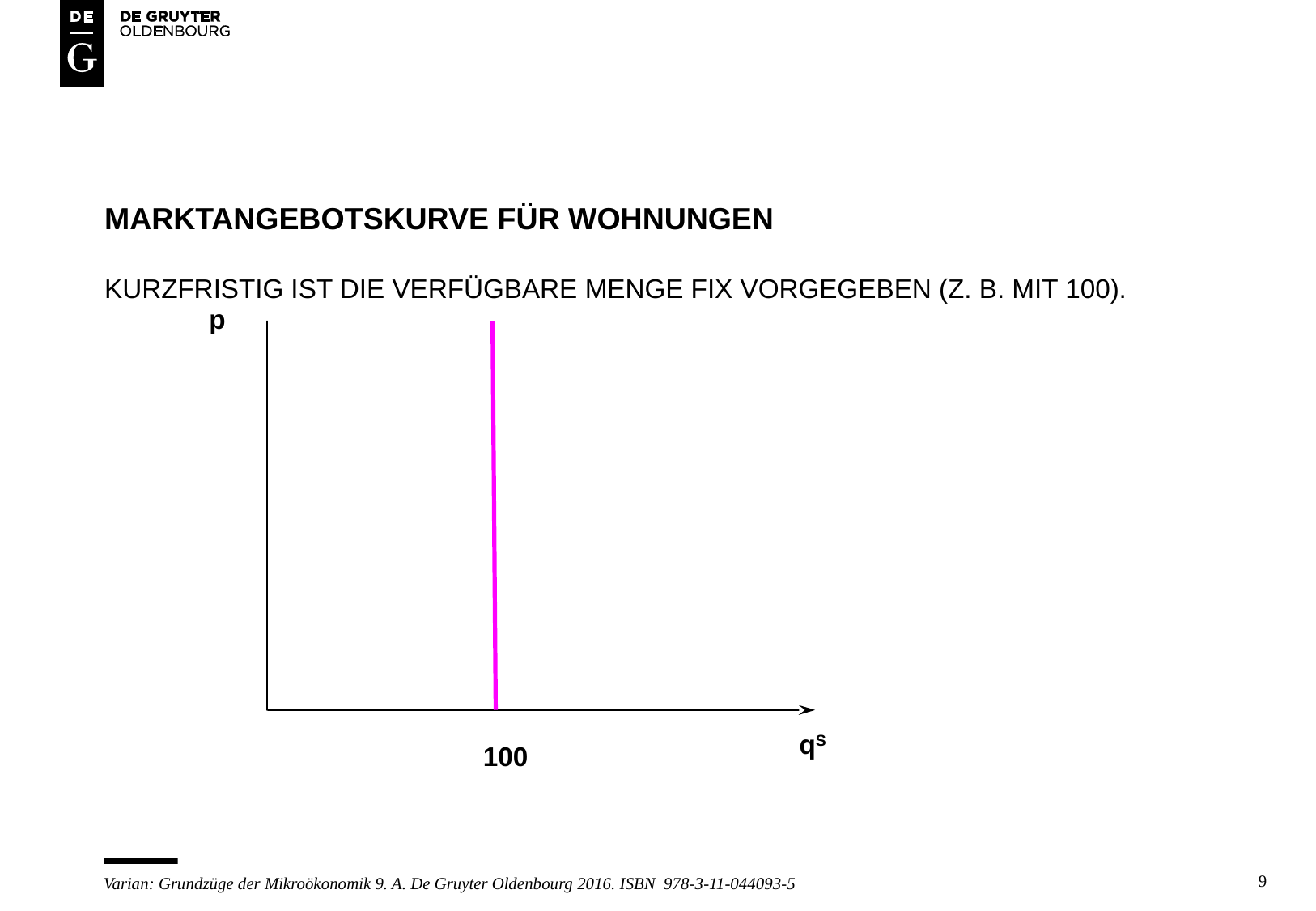

# Marktangebotskurve für Wohnungen kurzfristig ist die verfügbare Menge fix vorgegeben (z. B. mit 100).
p

qS
100
9
Varian: Grundzüge der Mikroökonomik 9. A. De Gruyter Oldenbourg 2016. ISBN  978-3-11-044093-5